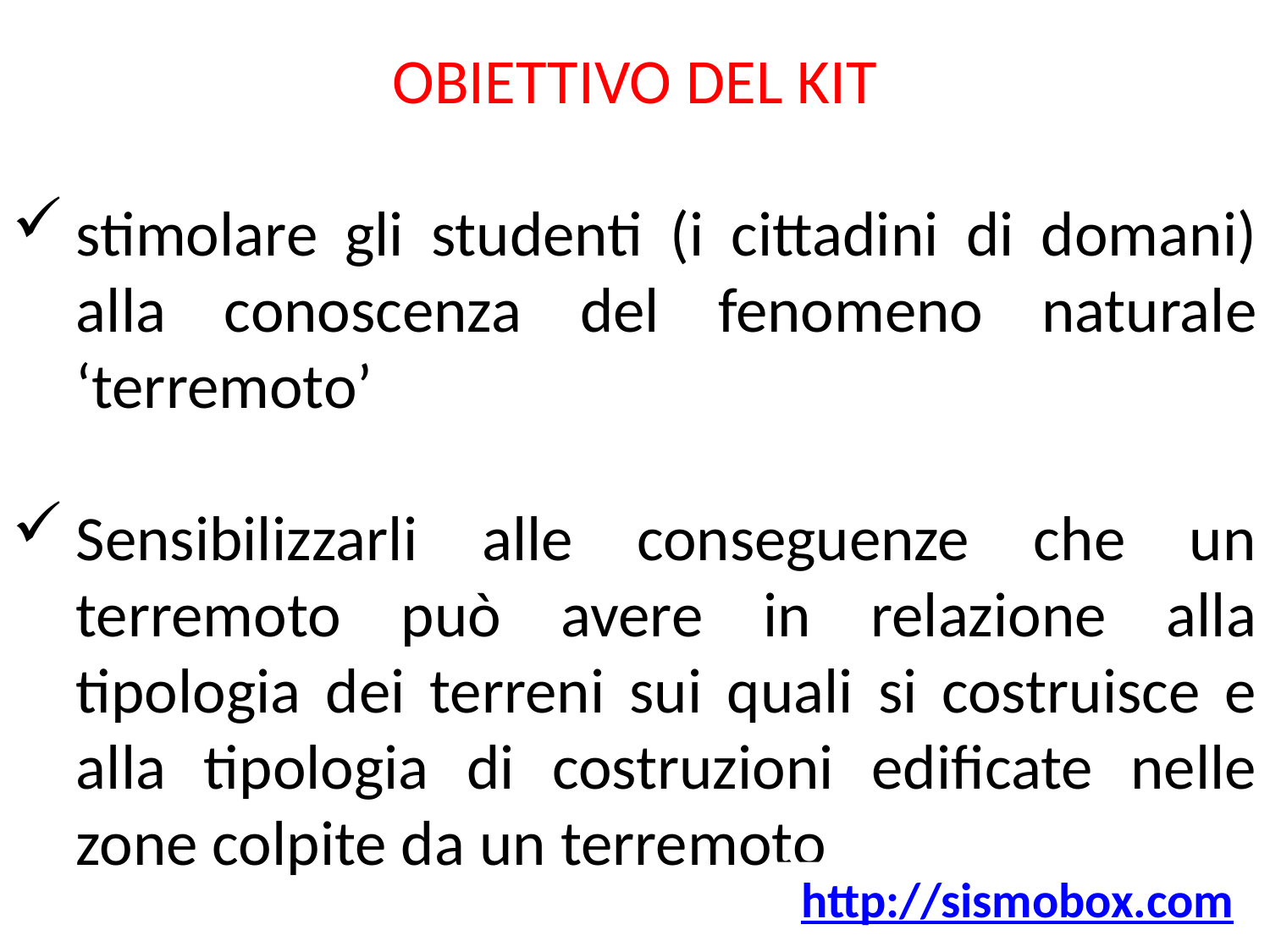

OBIETTIVO DEL KIT

stimolare gli studenti (i cittadini di domani) alla conoscenza del fenomeno naturale ‘terremoto’

Sensibilizzarli alle conseguenze che un terremoto può avere in relazione alla tipologia dei terreni sui quali si costruisce e alla tipologia di costruzioni edificate nelle zone colpite da un terremoto

 http://sismobox.com
29